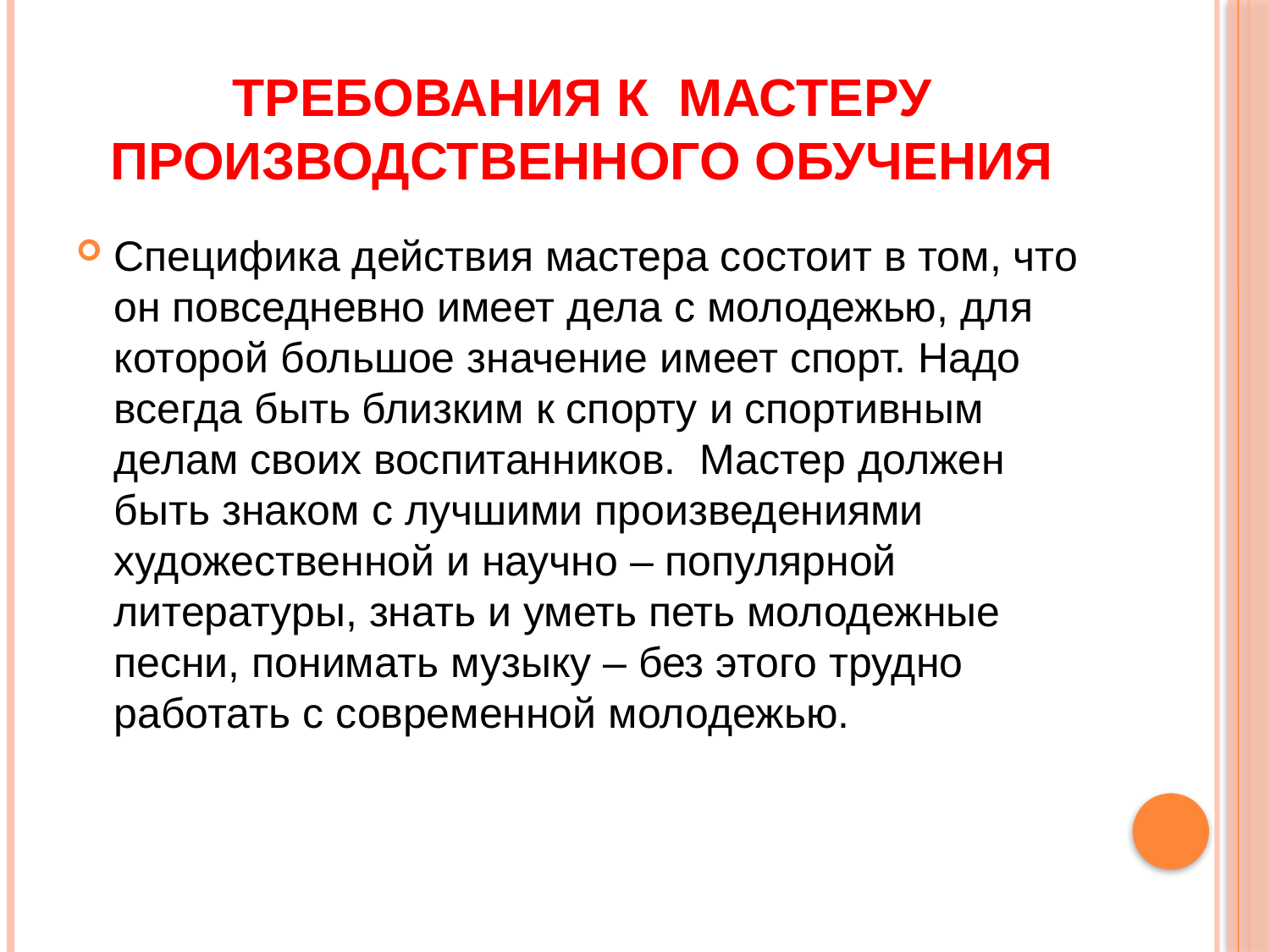

# ТРЕБОВАНИЯ К  МАСТЕРУ ПРОИЗВОДСТВЕННОГО ОБУЧЕНИЯ
Специфика действия мастера состоит в том, что он повседневно имеет дела с молодежью, для которой большое значение имеет спорт. Надо всегда быть близким к спорту и спортивным делам своих воспитанников.  Мастер должен быть знаком с лучшими произведениями художественной и научно – популярной литературы, знать и уметь петь молодежные песни, понимать музыку – без этого трудно работать с современной молодежью.